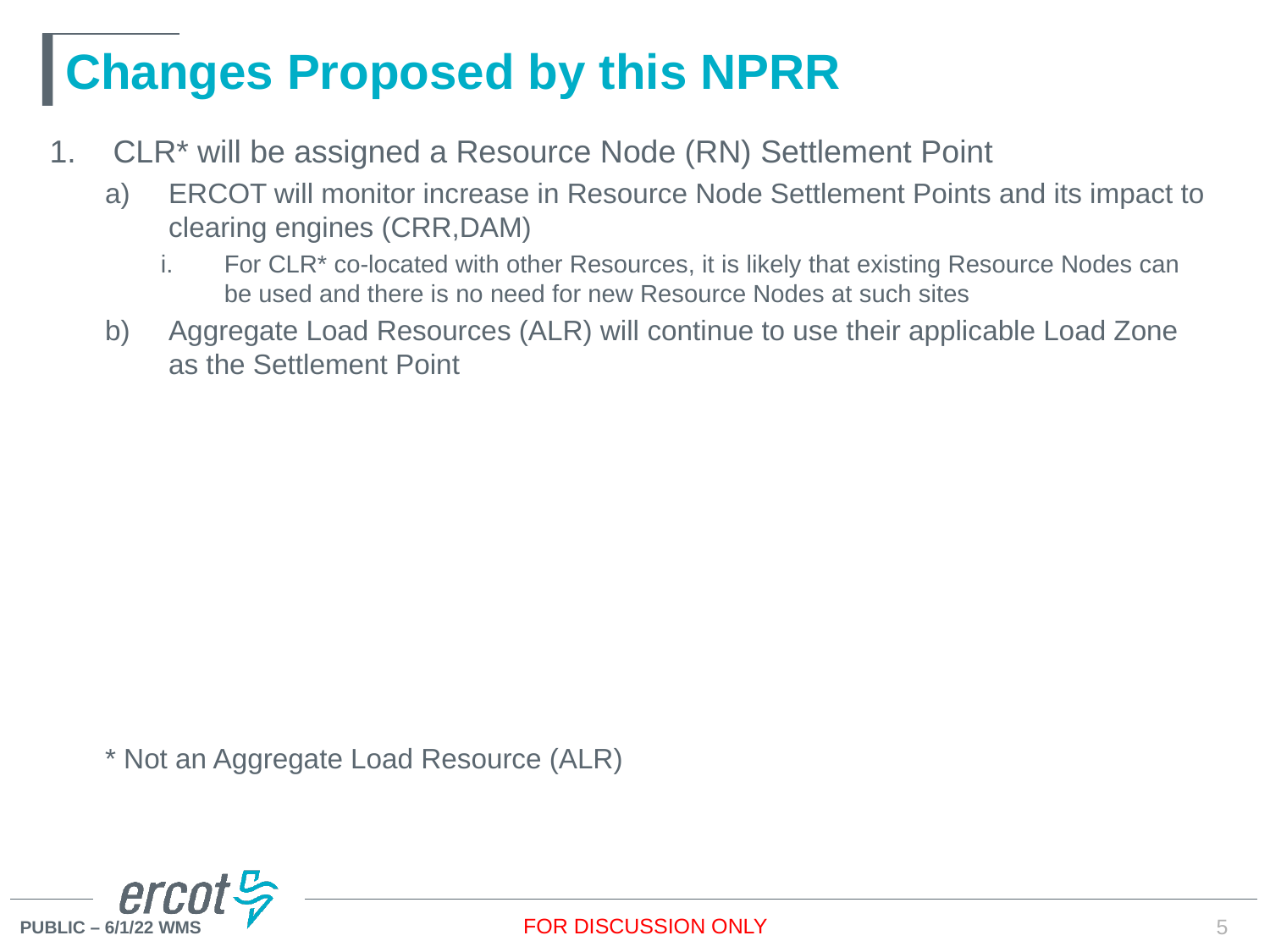

# Changes Proposed by this NPRR
CLR* will be assigned a Resource Node (RN) Settlement Point
ERCOT will monitor increase in Resource Node Settlement Points and its impact to clearing engines (CRR,DAM)
For CLR* co-located with other Resources, it is likely that existing Resource Nodes can be used and there is no need for new Resource Nodes at such sites
Aggregate Load Resources (ALR) will continue to use their applicable Load Zone as the Settlement Point

* Not an Aggregate Load Resource (ALR)
FOR DISCUSSION ONLY
5